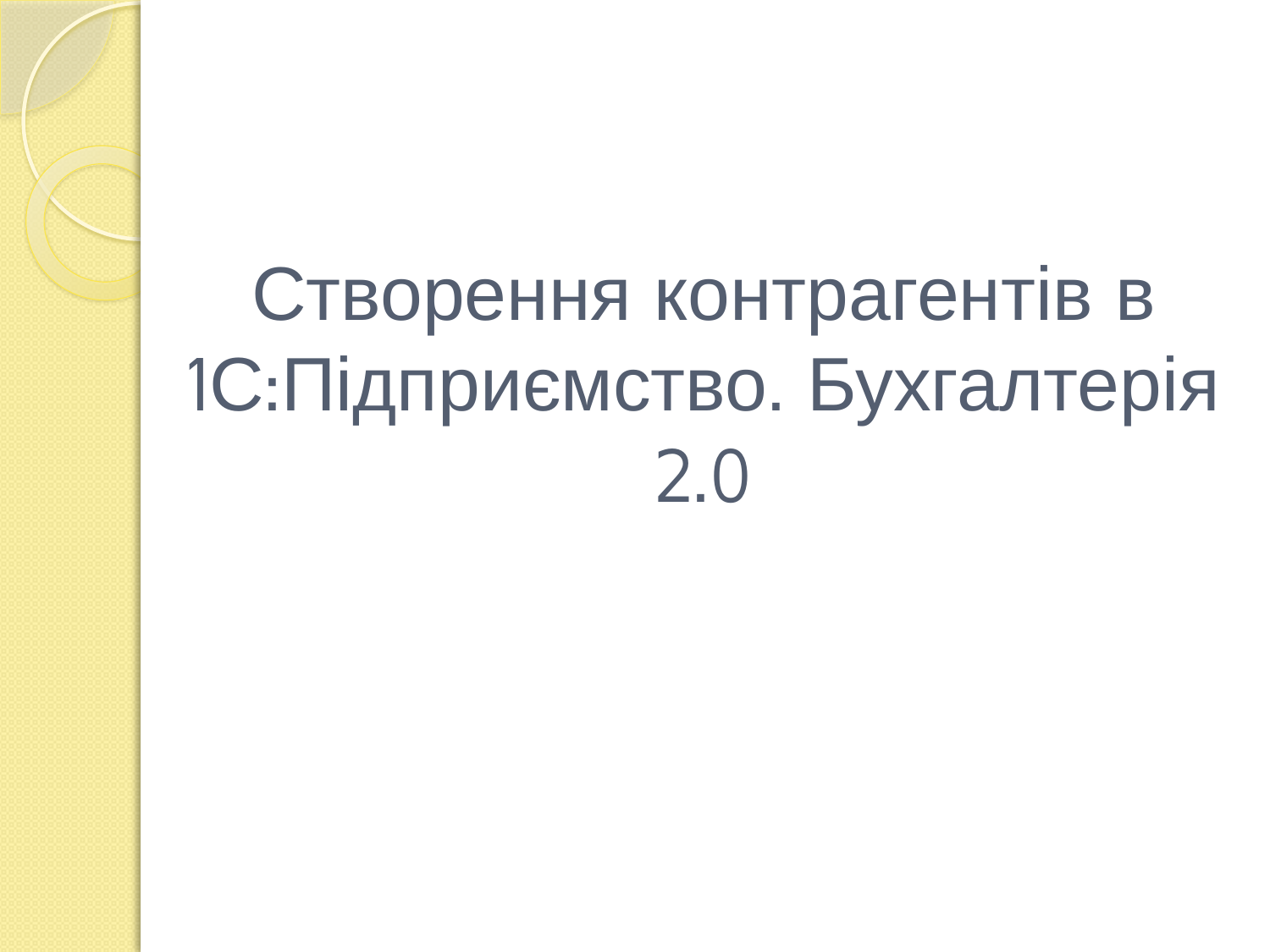

# Створення контрагентів в 1С:Підприємство. Бухгалтерія 2.0